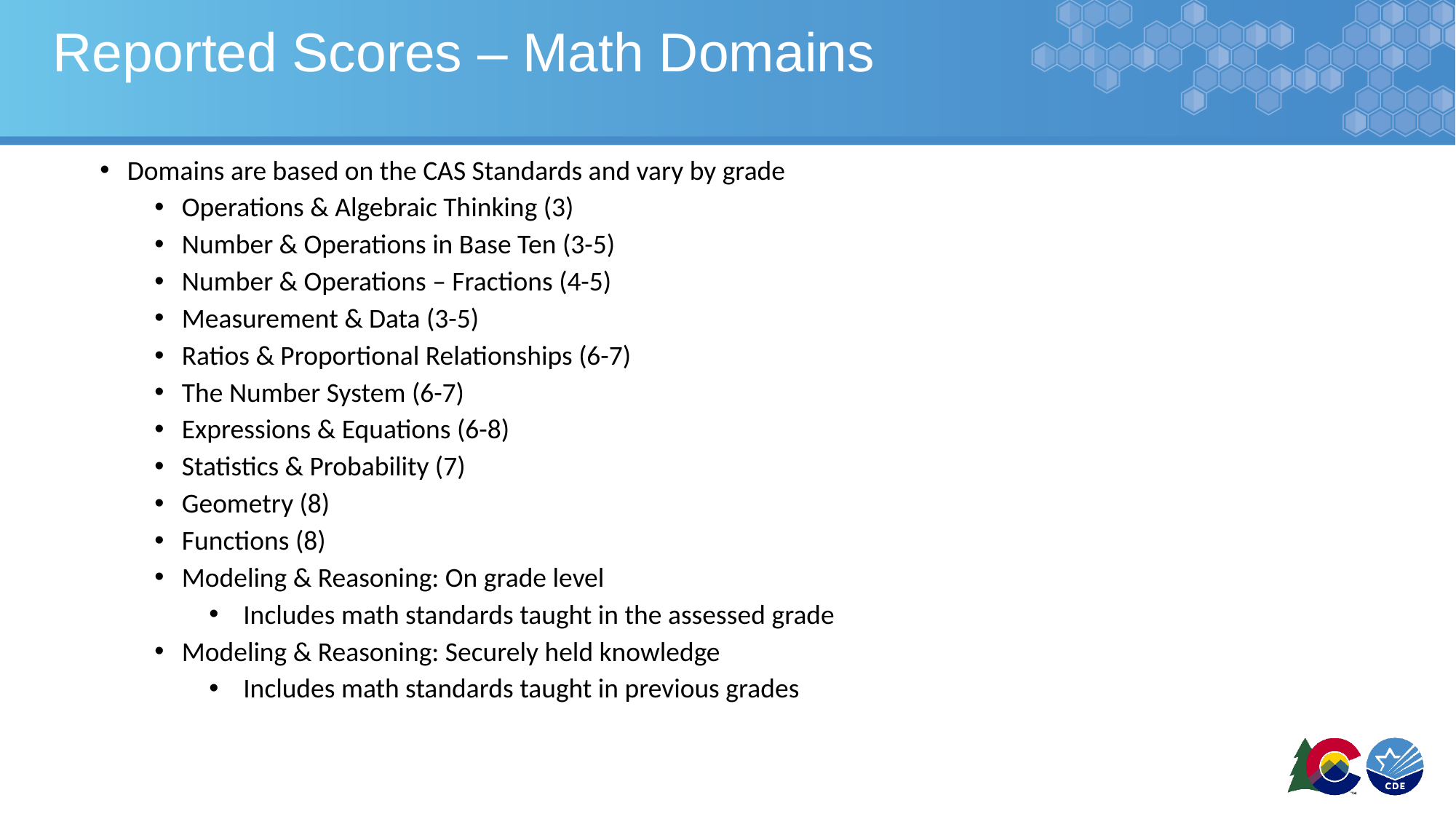

# Reported Scores – Math Domains
Domains are based on the CAS Standards and vary by grade
Operations & Algebraic Thinking (3)
Number & Operations in Base Ten (3-5)
Number & Operations – Fractions (4-5)
Measurement & Data (3-5)
Ratios & Proportional Relationships (6-7)
The Number System (6-7)
Expressions & Equations (6-8)
Statistics & Probability (7)
Geometry (8)
Functions (8)
Modeling & Reasoning: On grade level
Includes math standards taught in the assessed grade
Modeling & Reasoning: Securely held knowledge
Includes math standards taught in previous grades